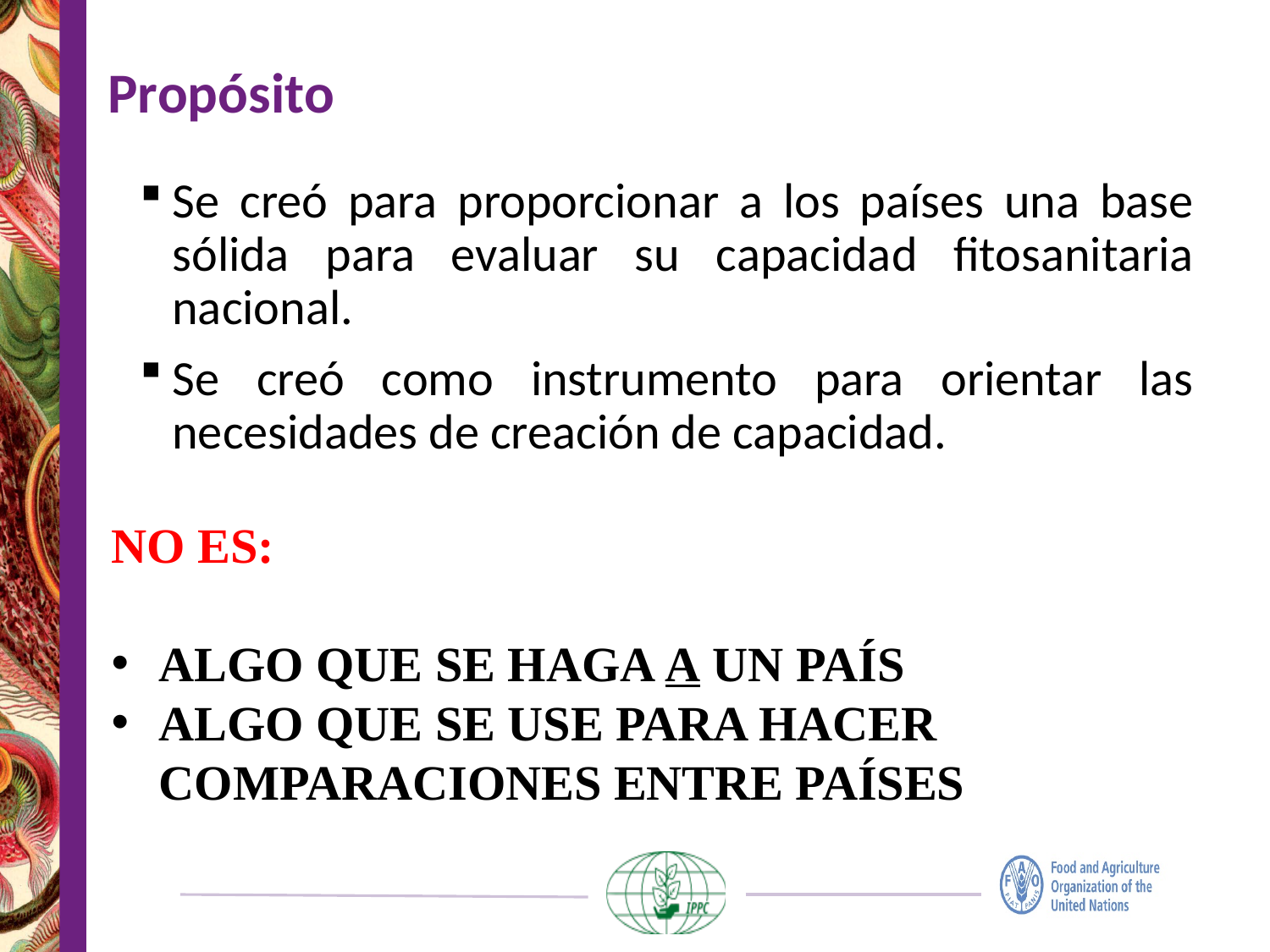

# Propósito
Se creó para proporcionar a los países una base sólida para evaluar su capacidad fitosanitaria nacional.
Se creó como instrumento para orientar las necesidades de creación de capacidad.
NO ES:

ALGO QUE SE HAGA A UN PAÍS
ALGO QUE SE USE PARA HACER COMPARACIONES ENTRE PAÍSES